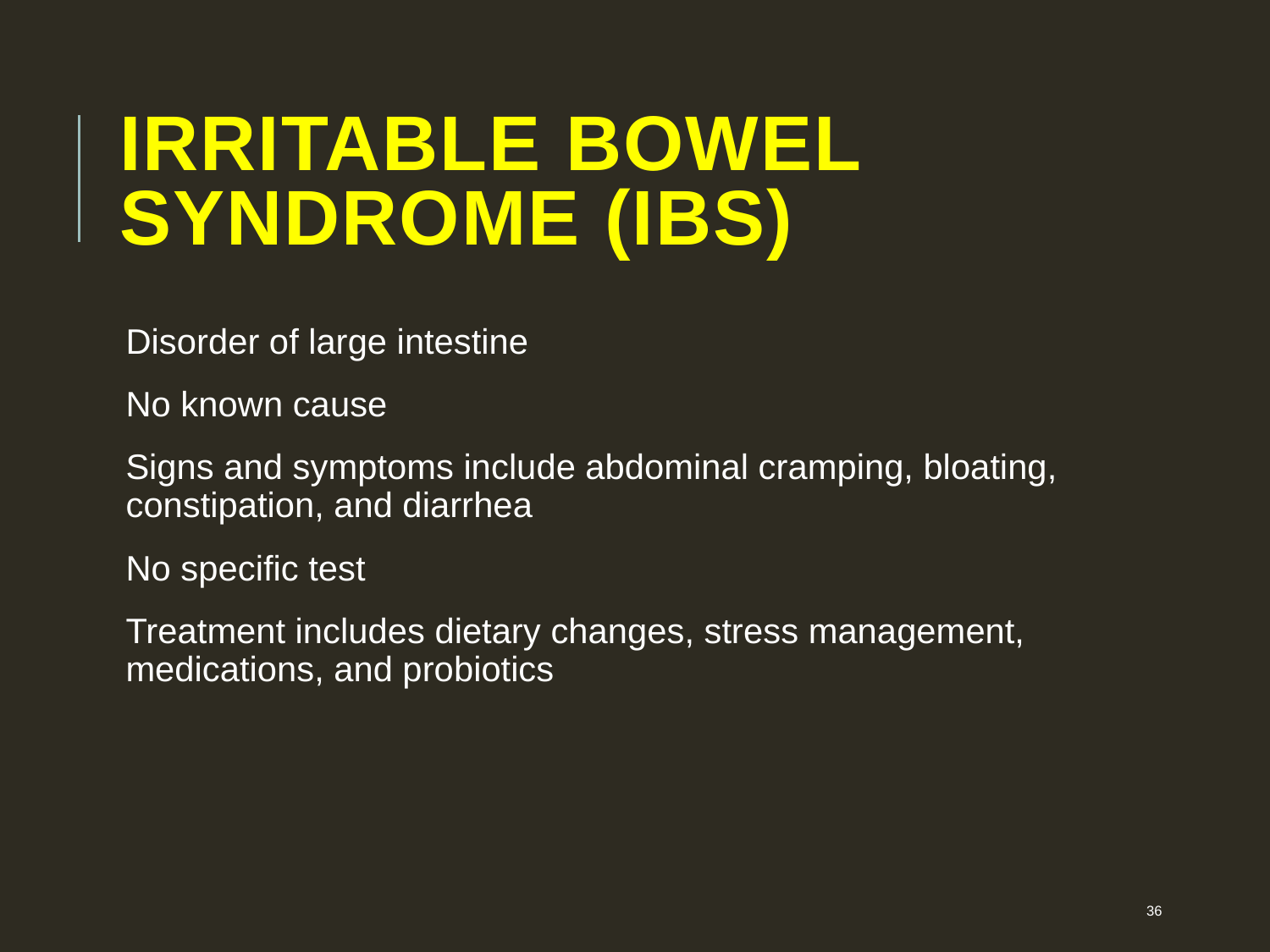

# Irritable Bowel Syndrome (IBS)
Disorder of large intestine
No known cause
Signs and symptoms include abdominal cramping, bloating, constipation, and diarrhea
No specific test
Treatment includes dietary changes, stress management, medications, and probiotics
 36